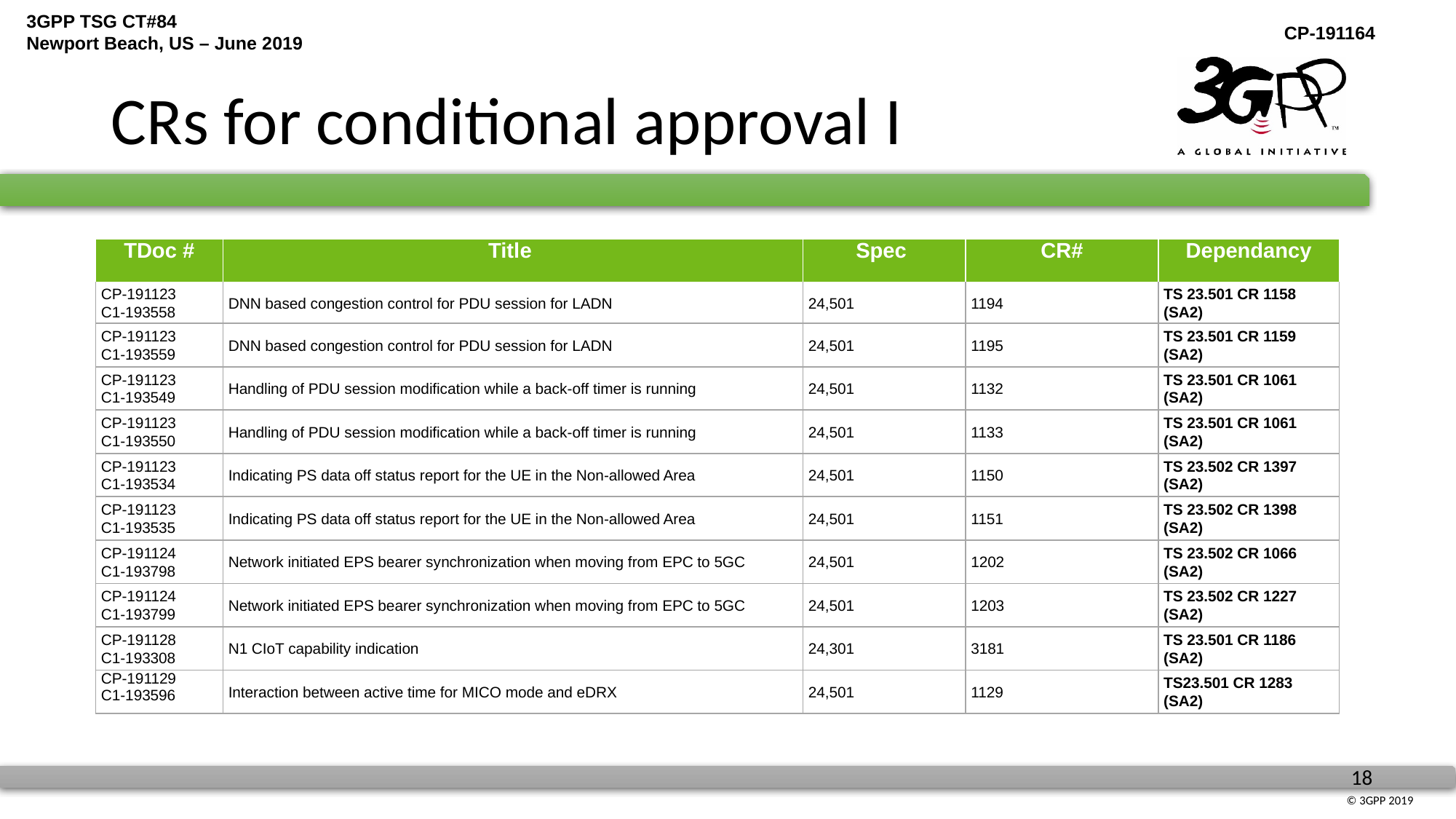

# CRs for conditional approval I
| TDoc # | Title | Spec | CR# | Dependancy |
| --- | --- | --- | --- | --- |
| CP-191123 C1-193558 | DNN based congestion control for PDU session for LADN | 24,501 | 1194 | TS 23.501 CR 1158 (SA2) |
| CP-191123 C1-193559 | DNN based congestion control for PDU session for LADN | 24,501 | 1195 | TS 23.501 CR 1159 (SA2) |
| CP-191123 C1-193549 | Handling of PDU session modification while a back-off timer is running | 24,501 | 1132 | TS 23.501 CR 1061 (SA2) |
| CP-191123 C1-193550 | Handling of PDU session modification while a back-off timer is running | 24,501 | 1133 | TS 23.501 CR 1061 (SA2) |
| CP-191123 C1-193534 | Indicating PS data off status report for the UE in the Non-allowed Area | 24,501 | 1150 | TS 23.502 CR 1397 (SA2) |
| CP-191123 C1-193535 | Indicating PS data off status report for the UE in the Non-allowed Area | 24,501 | 1151 | TS 23.502 CR 1398 (SA2) |
| CP-191124 C1-193798 | Network initiated EPS bearer synchronization when moving from EPC to 5GC | 24,501 | 1202 | TS 23.502 CR 1066 (SA2) |
| CP-191124 C1-193799 | Network initiated EPS bearer synchronization when moving from EPC to 5GC | 24,501 | 1203 | TS 23.502 CR 1227 (SA2) |
| CP-191128 C1-193308 | N1 CIoT capability indication | 24,301 | 3181 | TS 23.501 CR 1186 (SA2) |
| CP-191129 C1-193596 | Interaction between active time for MICO mode and eDRX | 24,501 | 1129 | TS23.501 CR 1283 (SA2) |